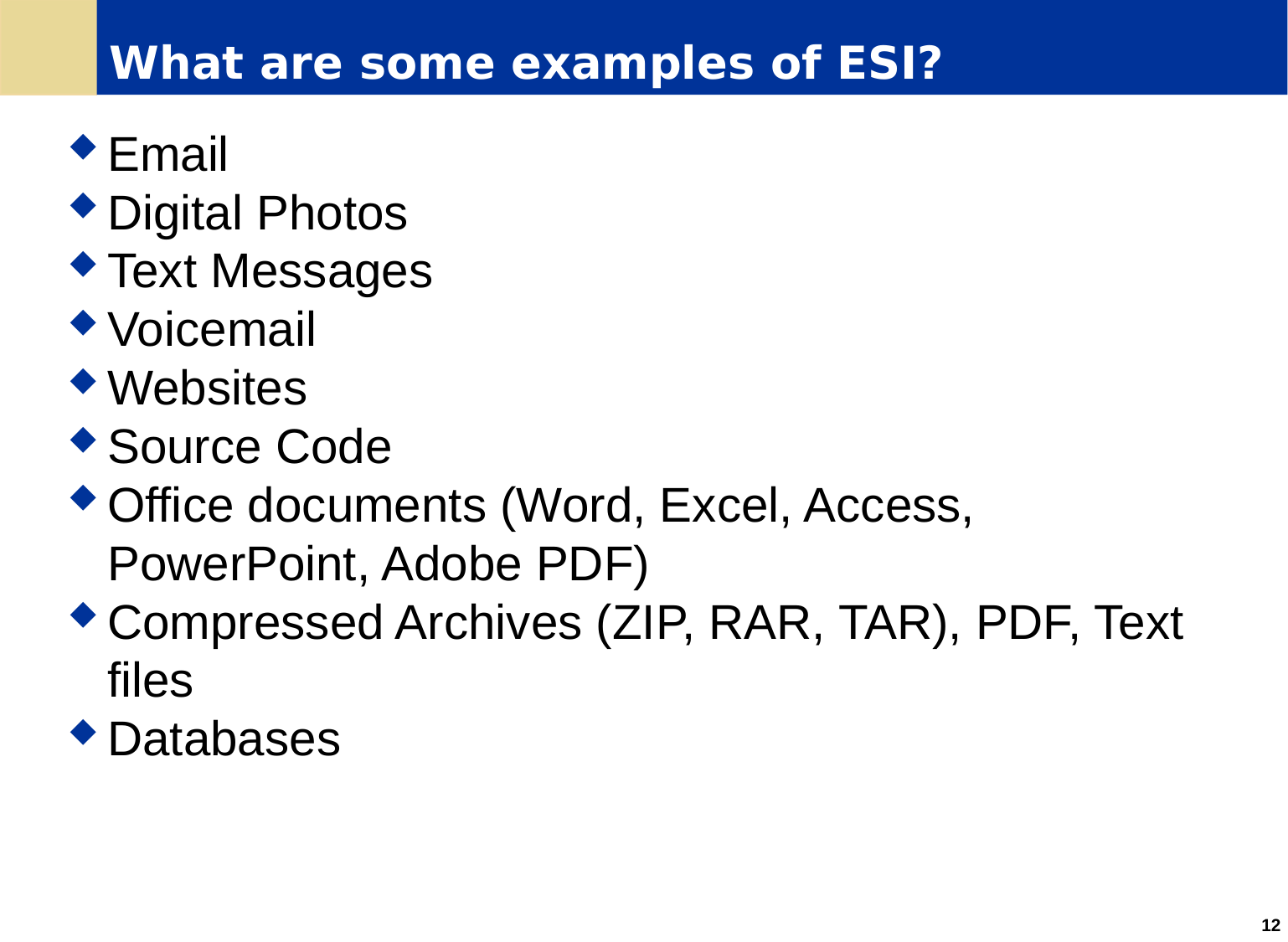

# What are some examples of ESI?
Email
Digital Photos
Text Messages
Voicemail
Websites
Source Code
Office documents (Word, Excel, Access, PowerPoint, Adobe PDF)
Compressed Archives (ZIP, RAR, TAR), PDF, Text files
Databases
12